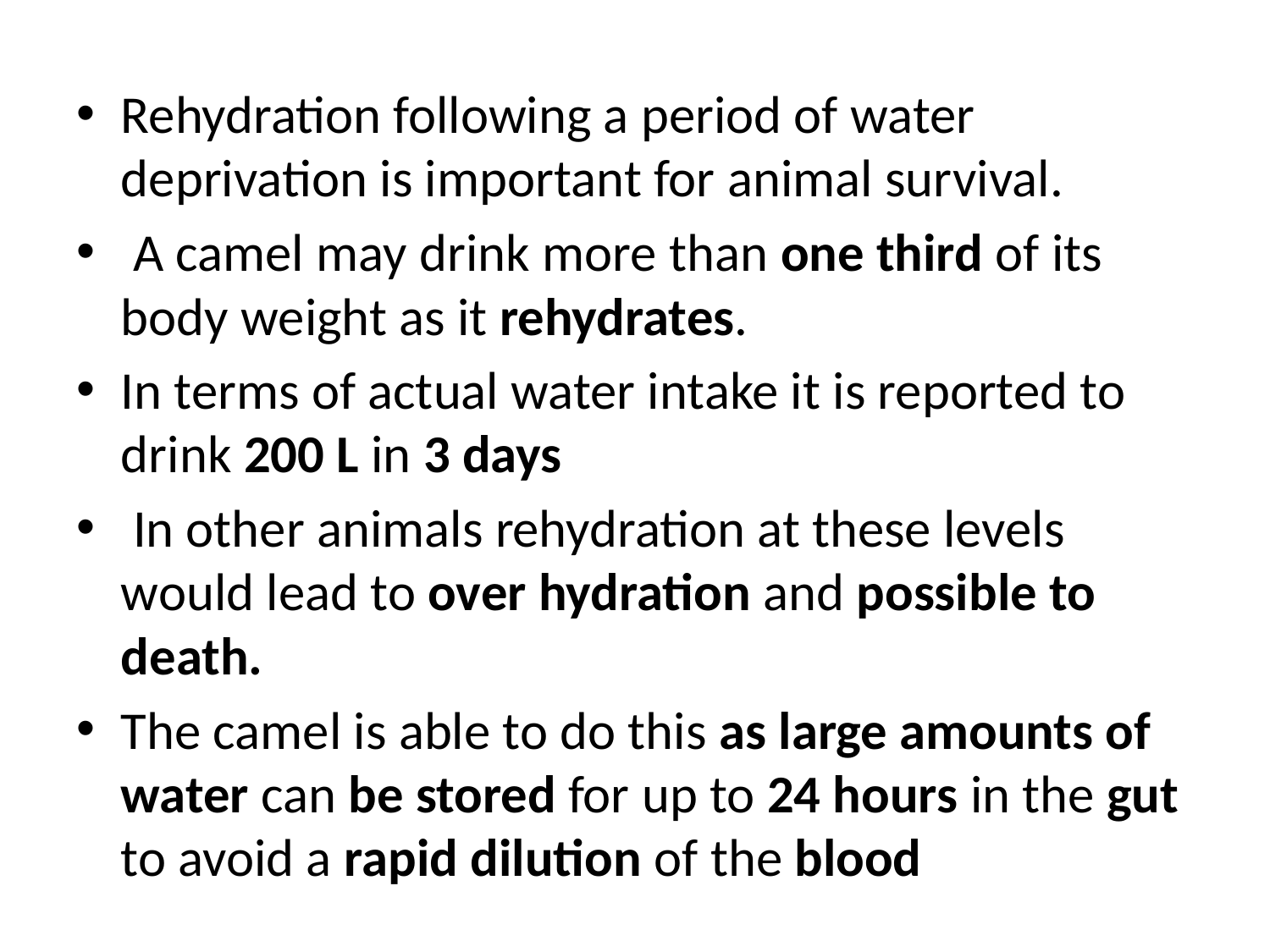

Rehydration following a period of water deprivation is important for animal survival.
 A camel may drink more than one third of its body weight as it rehydrates.
In terms of actual water intake it is reported to drink 200 L in 3 days
 In other animals rehydration at these levels would lead to over hydration and possible to death.
The camel is able to do this as large amounts of water can be stored for up to 24 hours in the gut to avoid a rapid dilution of the blood